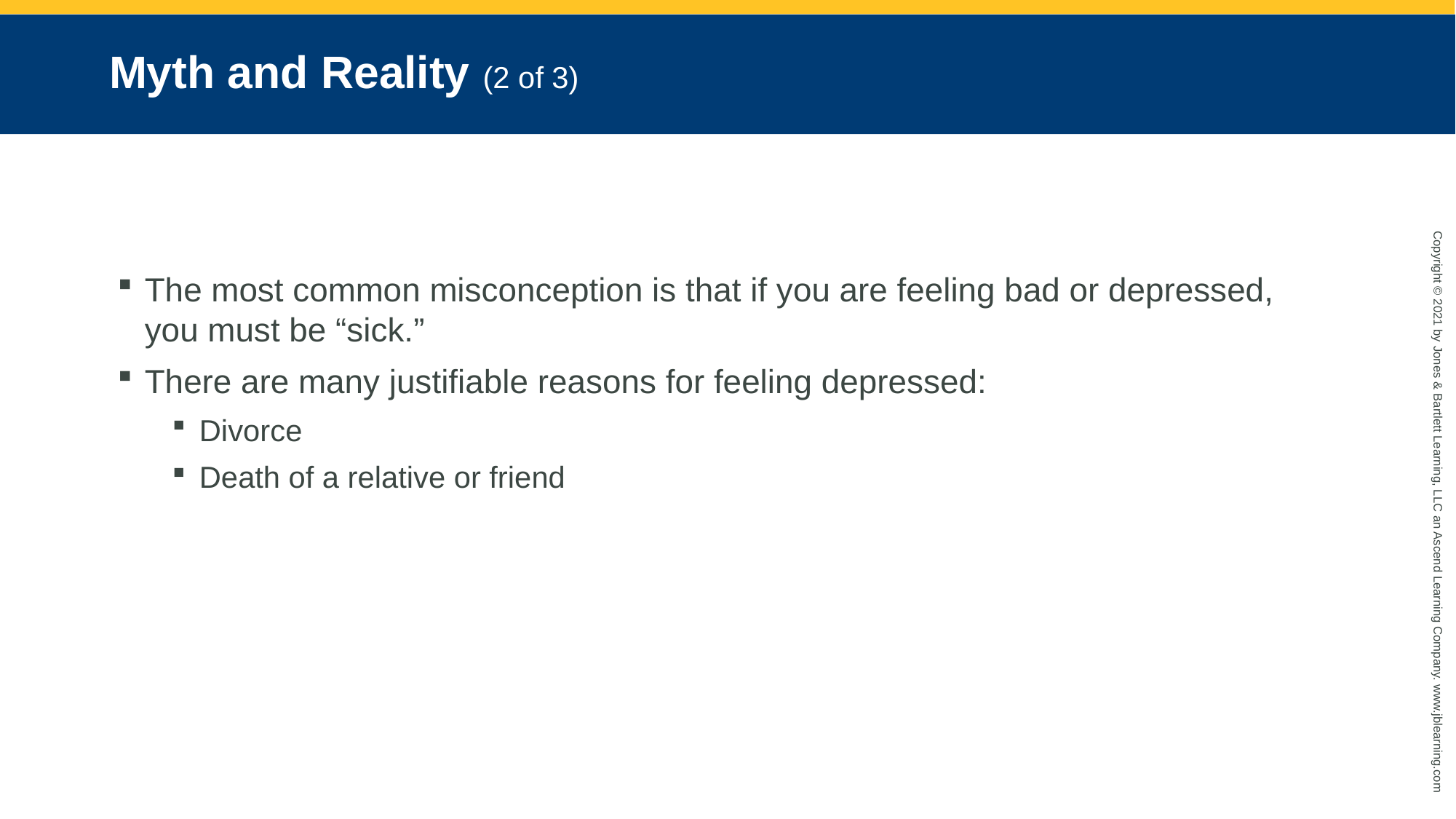

# Myth and Reality (2 of 3)
The most common misconception is that if you are feeling bad or depressed, you must be “sick.”
There are many justifiable reasons for feeling depressed:
Divorce
Death of a relative or friend